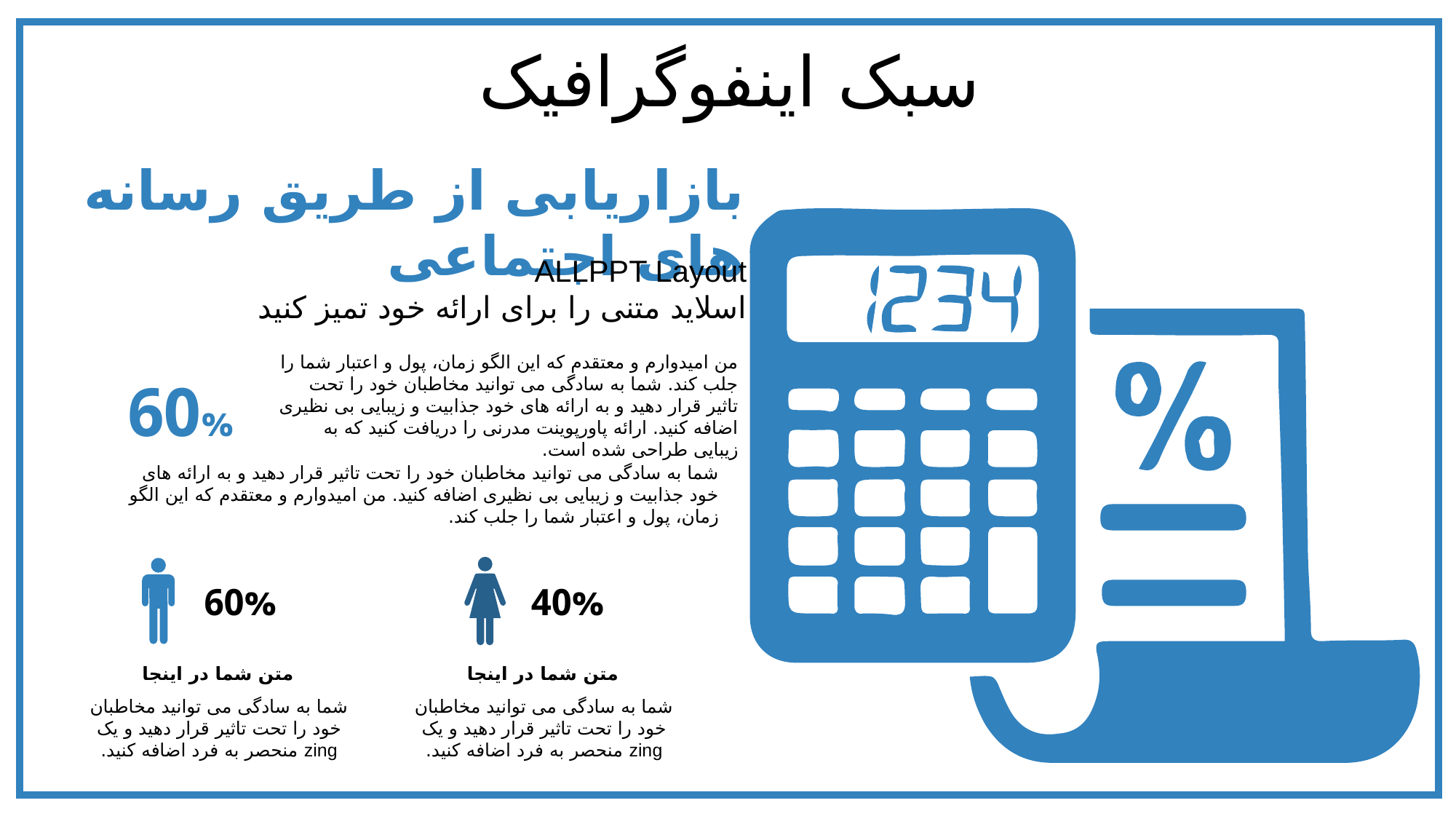

سبک اینفوگرافیک
بازاریابی از طریق رسانه های اجتماعی

ALLPPT Layout
اسلاید متنی را برای ارائه خود تمیز کنید
من امیدوارم و معتقدم که این الگو زمان، پول و اعتبار شما را جلب کند. شما به سادگی می توانید مخاطبان خود را تحت تاثیر قرار دهید و به ارائه های خود جذابیت و زیبایی بی نظیری اضافه کنید. ارائه پاورپوینت مدرنی را دریافت کنید که به زیبایی طراحی شده است.
60%
شما به سادگی می توانید مخاطبان خود را تحت تاثیر قرار دهید و به ارائه های خود جذابیت و زیبایی بی نظیری اضافه کنید. من امیدوارم و معتقدم که این الگو زمان، پول و اعتبار شما را جلب کند.

60%
40%
متن شما در اینجا
شما به سادگی می توانید مخاطبان خود را تحت تاثیر قرار دهید و یک zing منحصر به فرد اضافه کنید.
متن شما در اینجا
شما به سادگی می توانید مخاطبان خود را تحت تاثیر قرار دهید و یک zing منحصر به فرد اضافه کنید.